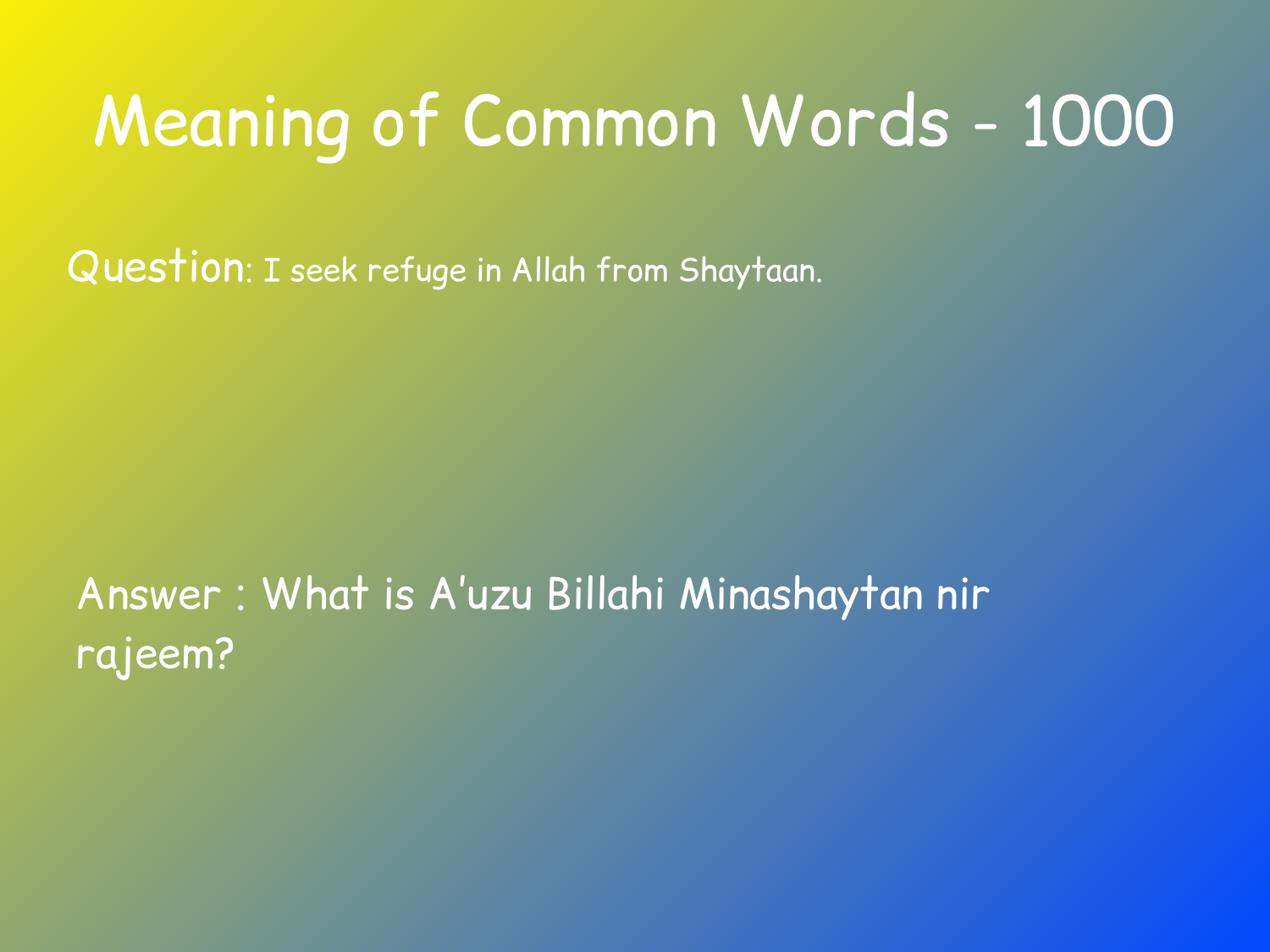

# Meaning of Common Words - 1000
Question: I seek refuge in Allah from Shaytaan.

Answer : What is A’uzu Billahi Minashaytan nir rajeem?